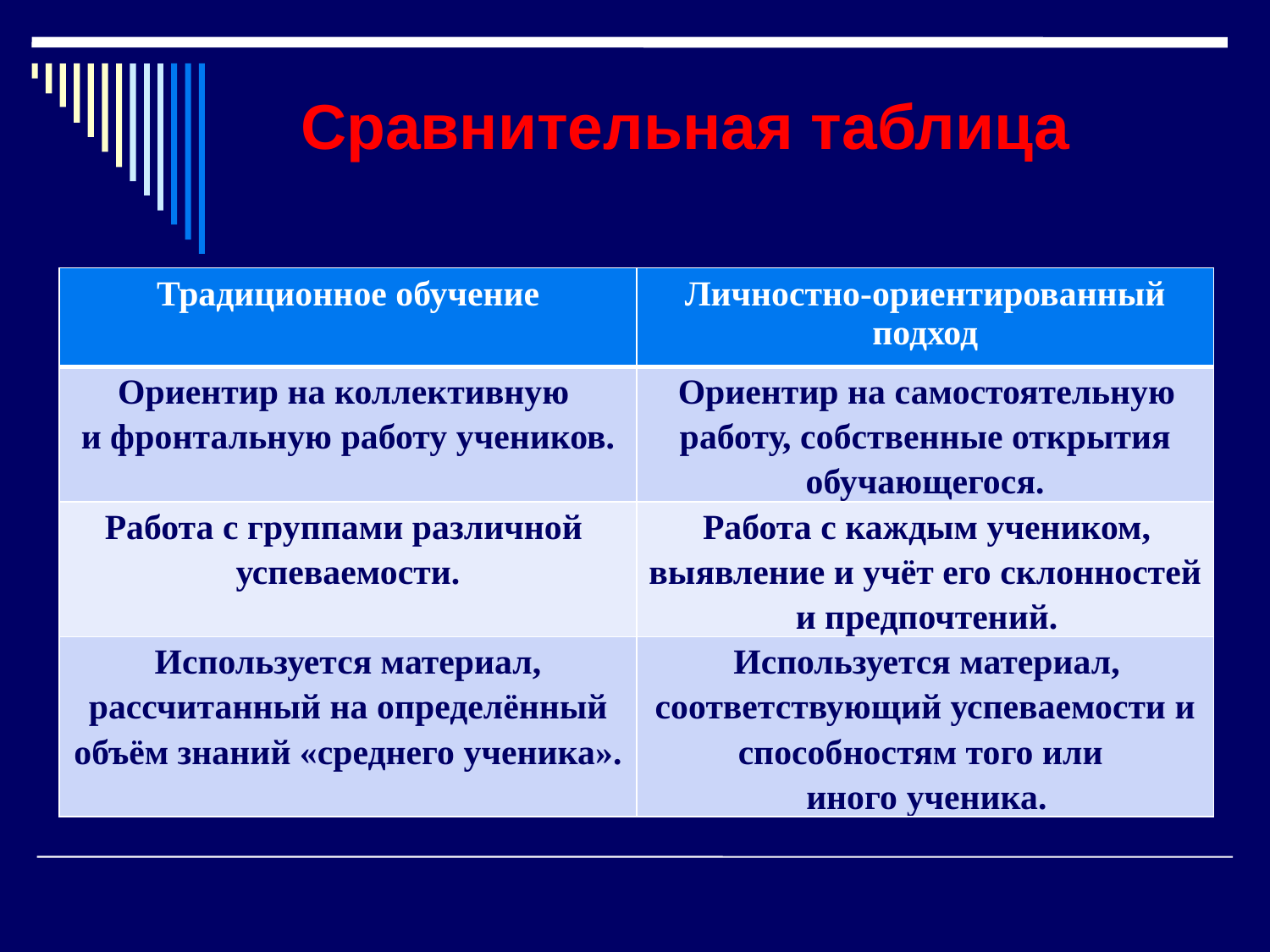

# Сравнительная таблица
| Традиционное обучение | Личностно-ориентированный подход |
| --- | --- |
| Ориентир на коллективную и фронтальную работу учеников. | Ориентир на самостоятельную работу, собственные открытия обучающегося. |
| Работа с группами различной успеваемости. | Работа с каждым учеником, выявление и учёт его склонностей и предпочтений. |
| Используется материал, рассчитанный на определённый объём знаний «среднего ученика». | Используется материал, соответствующий успеваемости и способностям того или иного ученика. |